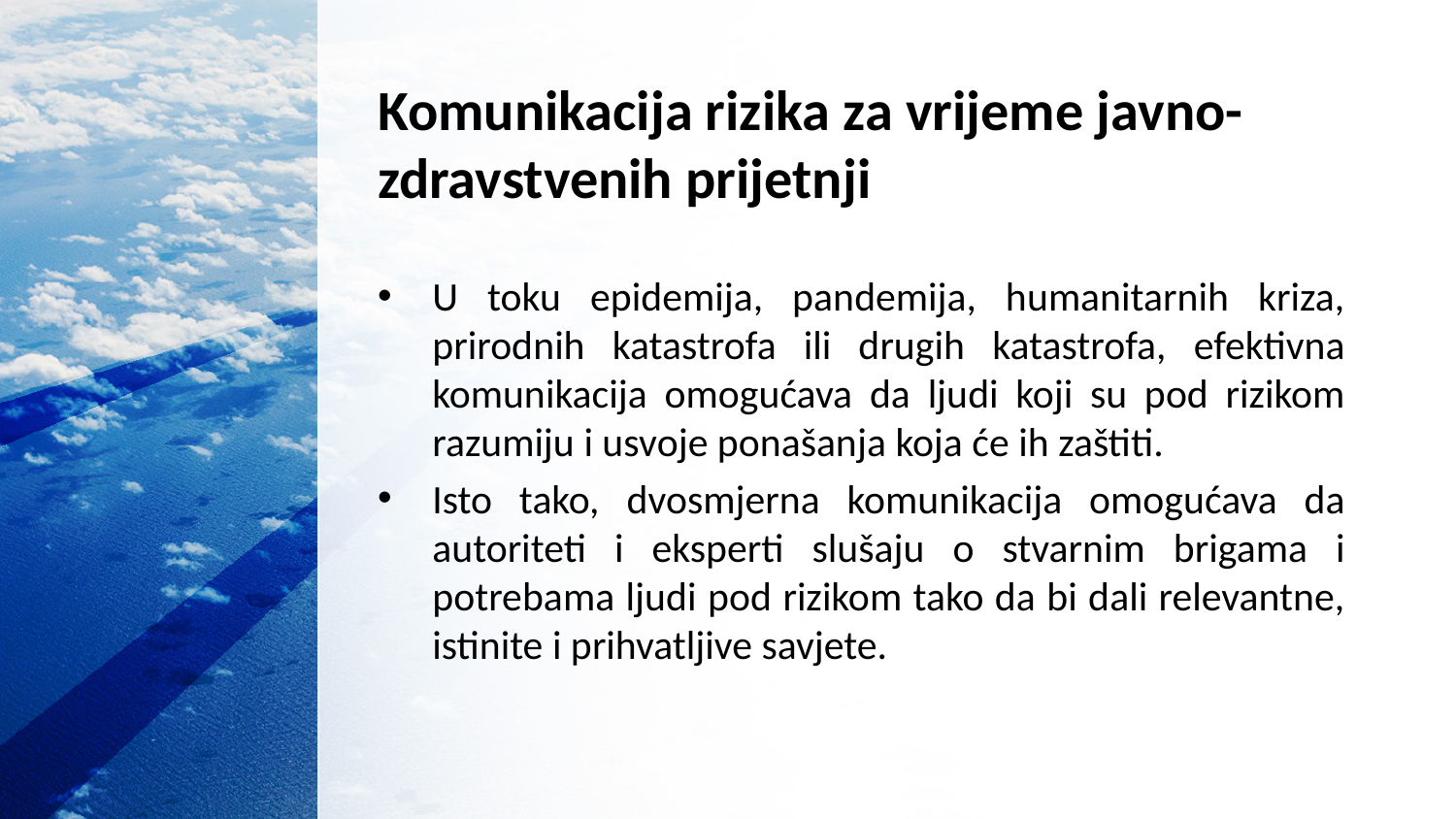

# Komunikacija rizika za vrijeme javno-zdravstvenih prijetnji
U toku epidemija, pandemija, humanitarnih kriza, prirodnih katastrofa ili drugih katastrofa, efektivna komunikacija omogućava da ljudi koji su pod rizikom razumiju i usvoje ponašanja koja će ih zaštiti.
Isto tako, dvosmjerna komunikacija omogućava da autoriteti i eksperti slušaju o stvarnim brigama i potrebama ljudi pod rizikom tako da bi dali relevantne, istinite i prihvatljive savjete.